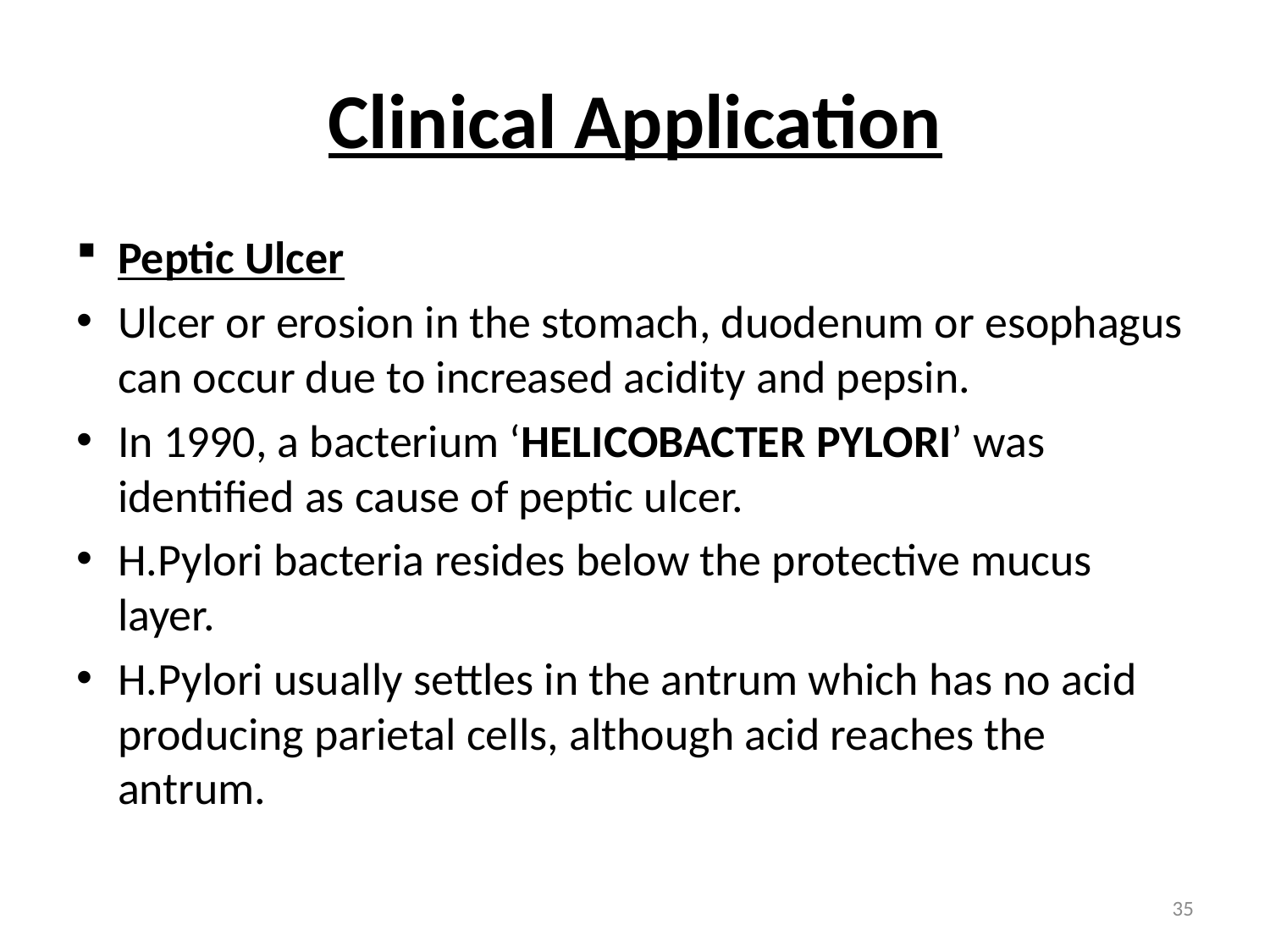

# Clinical Application
Peptic Ulcer
Ulcer or erosion in the stomach, duodenum or esophagus can occur due to increased acidity and pepsin.
In 1990, a bacterium ‘HELICOBACTER PYLORI’ was identified as cause of peptic ulcer.
H.Pylori bacteria resides below the protective mucus layer.
H.Pylori usually settles in the antrum which has no acid producing parietal cells, although acid reaches the antrum.

35